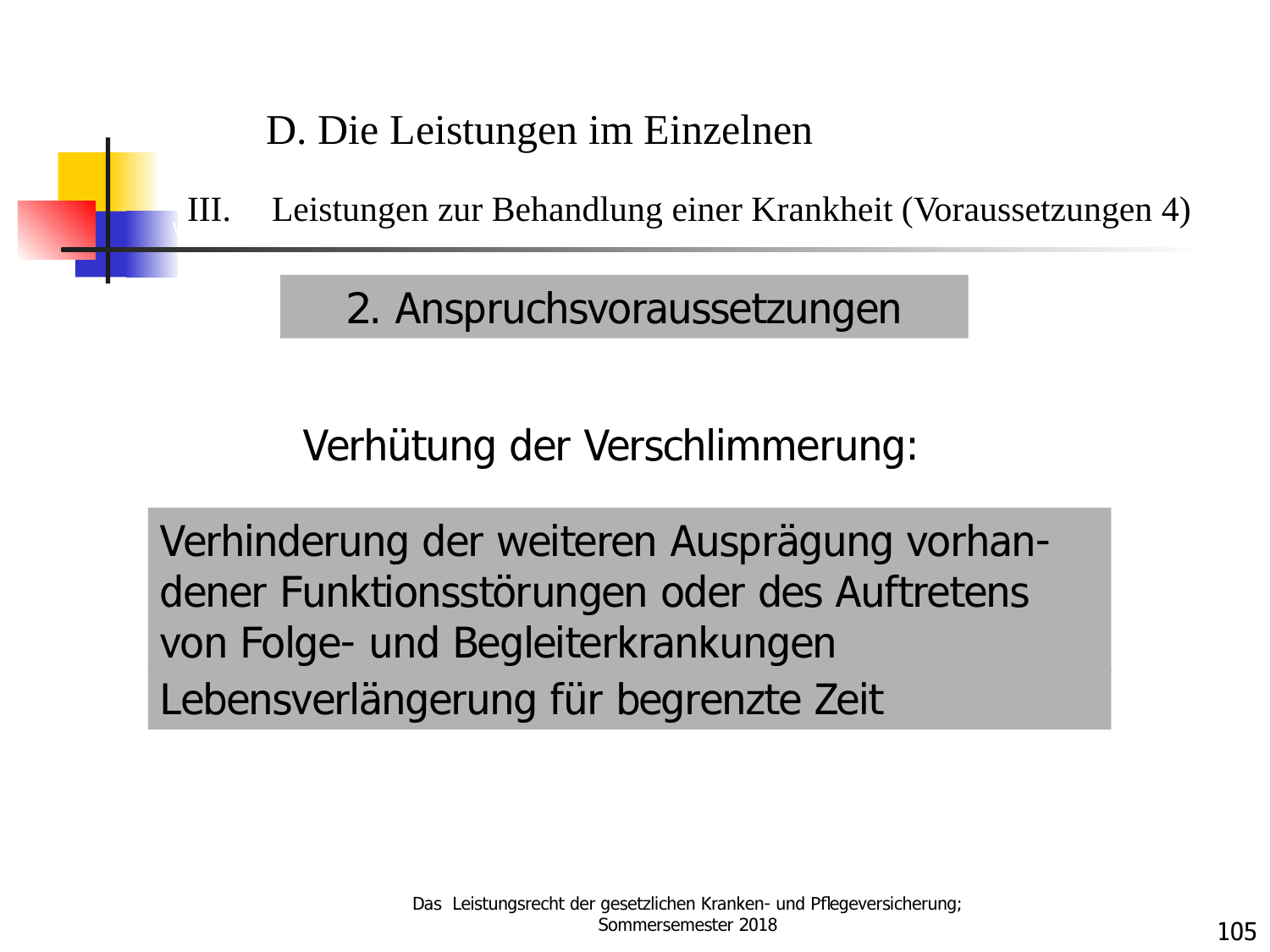

Voraussetzungen 4
D. Die Leistungen im Einzelnen

Leistungen zur Behandlung einer Krankheit (Voraussetzungen 4)
2. Anspruchsvoraussetzungen
Verhütung der Verschlimmerung:
Krankheit
Verhinderung der weiteren Ausprägung vorhan-dener Funktionsstörungen oder des Auftretens von Folge- und Begleiterkrankungen
Lebensverlängerung für begrenzte Zeit
Das  Leistungsrecht der gesetzlichen Kranken- und Pflegeversicherung; Sommersemester 2018
105